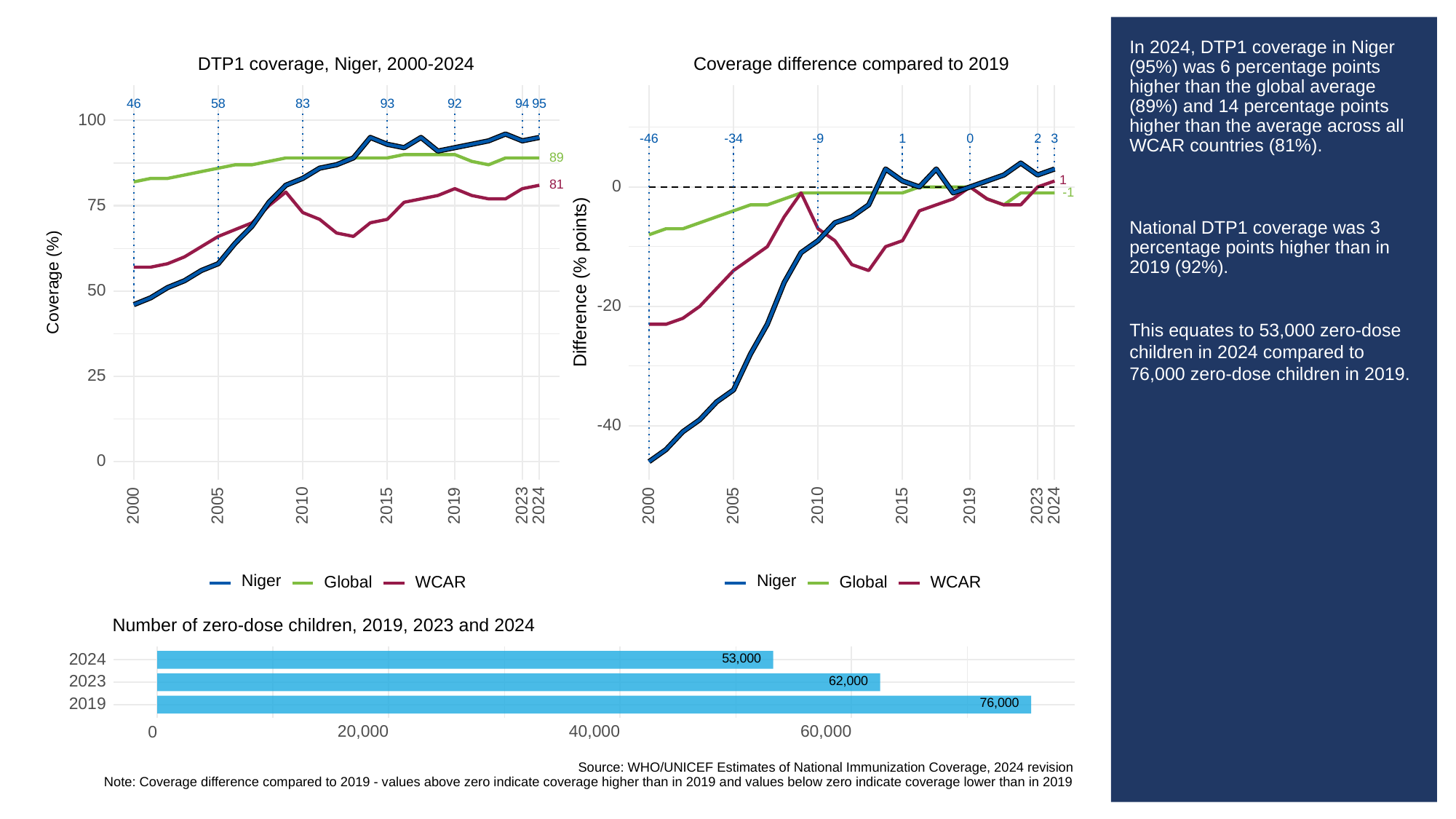

# In 2024, DTP1 coverage in Niger (95%) was 6 percentage points higher than the global average (89%) and 14 percentage points higher than the average across all WCAR countries (81%).

National DTP1 coverage was 3 percentage points higher than in 2019 (92%).

This equates to 53,000 zero-dose children in 2024 compared to 76,000 zero-dose children in 2019.

Coverage difference compared to 2019
DTP1 coverage, Niger, 2000-2024

83
93
46
58
92
94
95

100

-34
3
-46
-9
0
1
2

89

1
81
0

-1
75

Difference (% points)
Coverage (%)
50

-20

25

-40

0

2023
2023
2000
2005
2010
2015
2019
2024
2000
2005
2010
2015
2019
2024
Niger
Niger
Global
WCAR
Global
WCAR

Number of zero-dose children, 2019, 2023 and 2024

53,000
2024

62,000
2023

76,000
2019

20,000
40,000
60,000
0
Source: WHO/UNICEF Estimates of National Immunization Coverage, 2024 revision
Note: Coverage difference compared to 2019 - values above zero indicate coverage higher than in 2019 and values below zero indicate coverage lower than in 2019